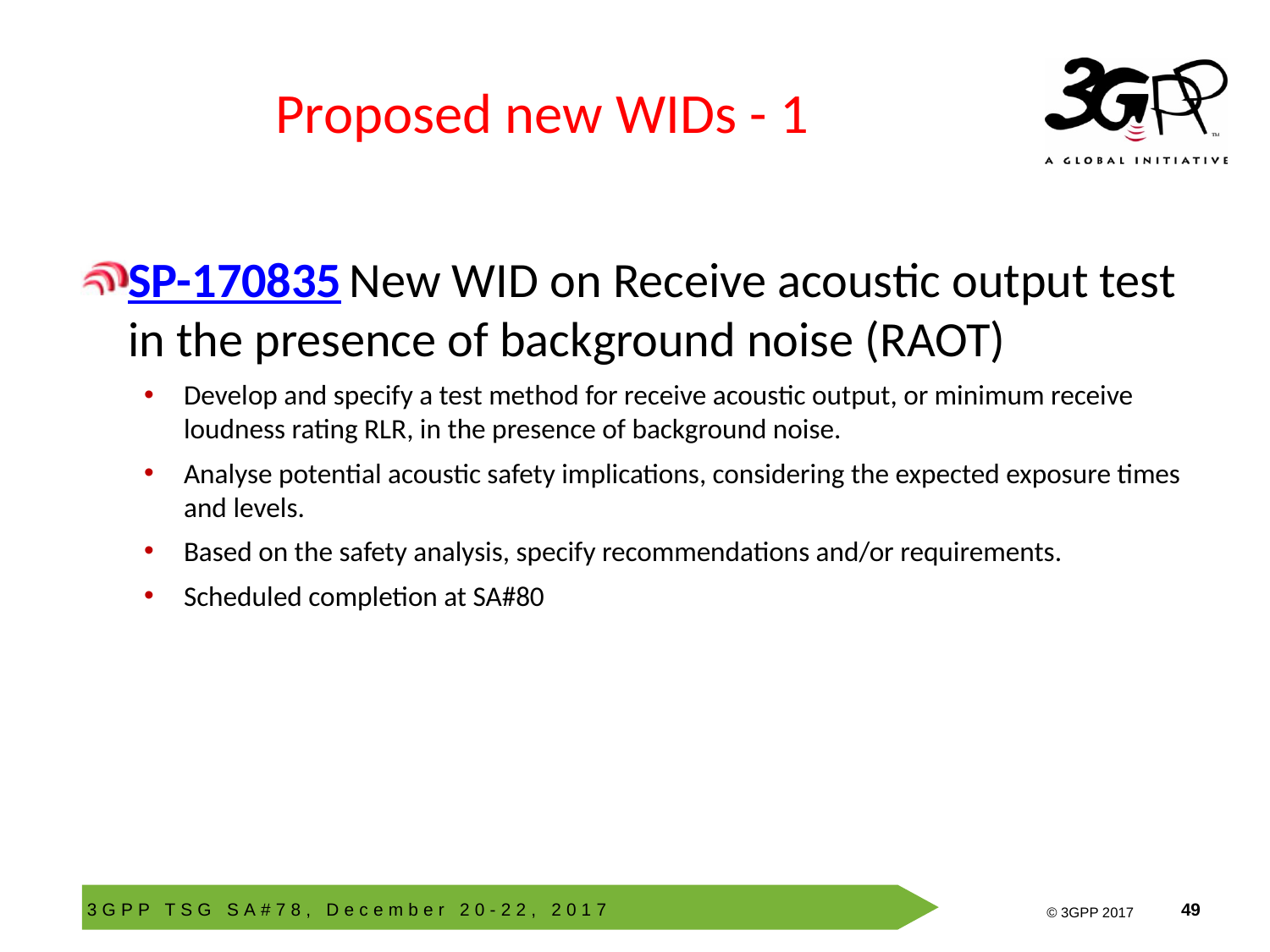

# Proposed new WIDs - 1

SP-170835 New WID on Receive acoustic output test in the presence of background noise (RAOT)
Develop and specify a test method for receive acoustic output, or minimum receive loudness rating RLR, in the presence of background noise.
Analyse potential acoustic safety implications, considering the expected exposure times and levels.
Based on the safety analysis, specify recommendations and/or requirements.
Scheduled completion at SA#80